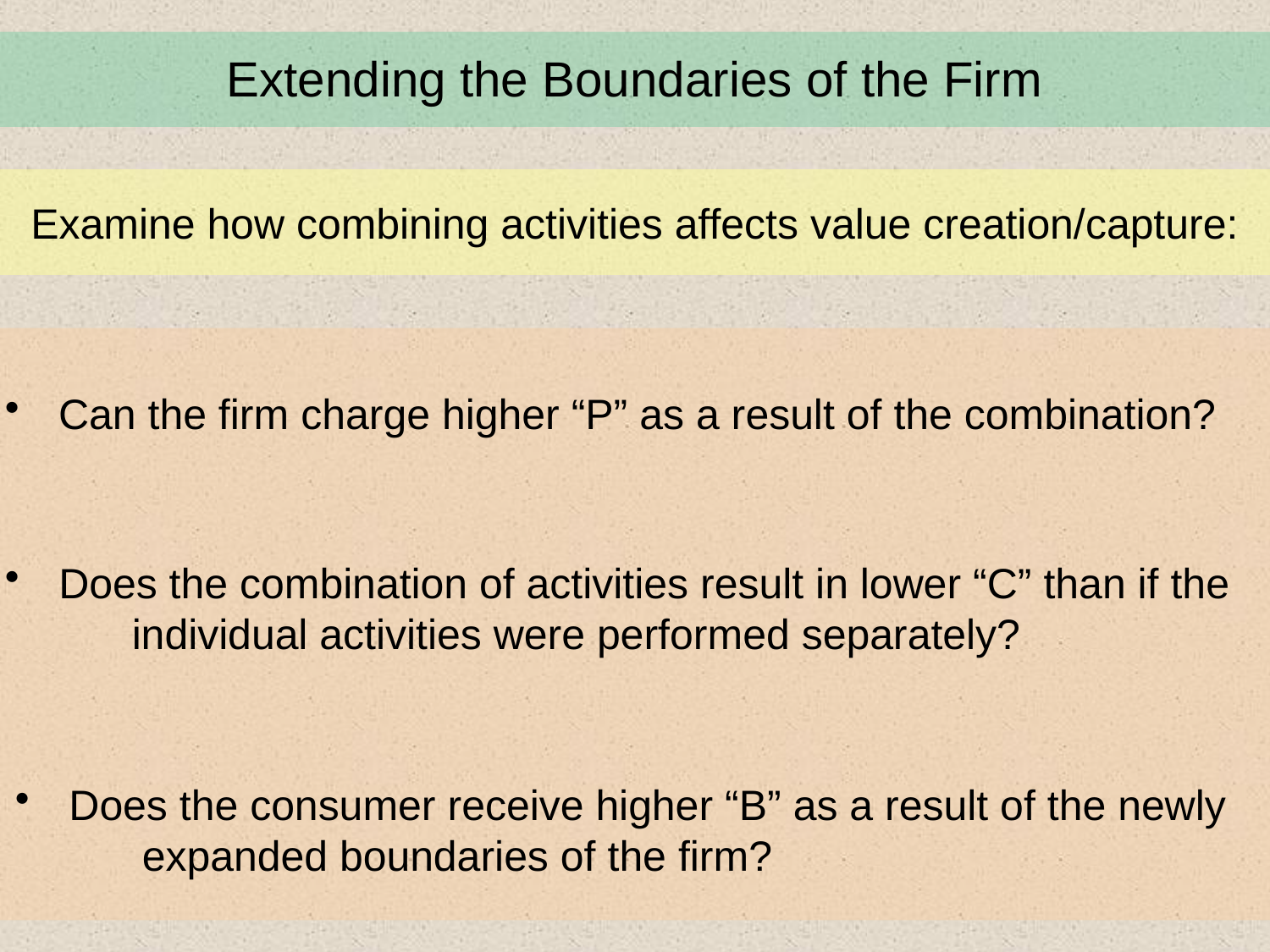

Extending the Boundaries of the Firm

Examine how combining activities affects value creation/capture:

  Can the firm charge higher “P” as a result of the combination?
  Does the combination of activities result in lower “C” than if the
    	individual activities were performed separately?
  Does the consumer receive higher “B” as a result of the newly
	expanded boundaries of the firm?